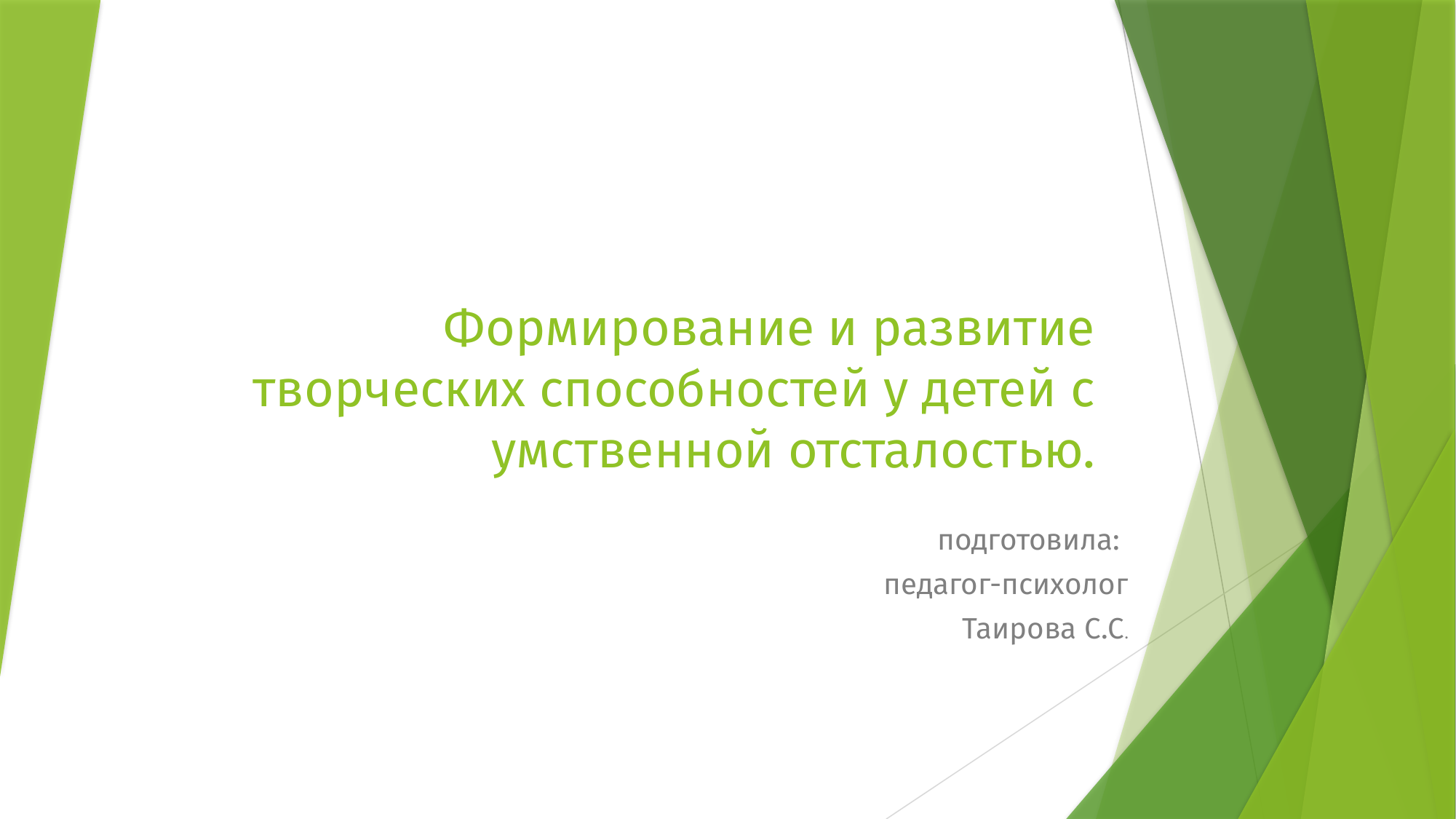

# Формирование и развитие творческих способностей у детей с умственной отсталостью.
подготовила:
педагог-психолог
 Таирова С.С.